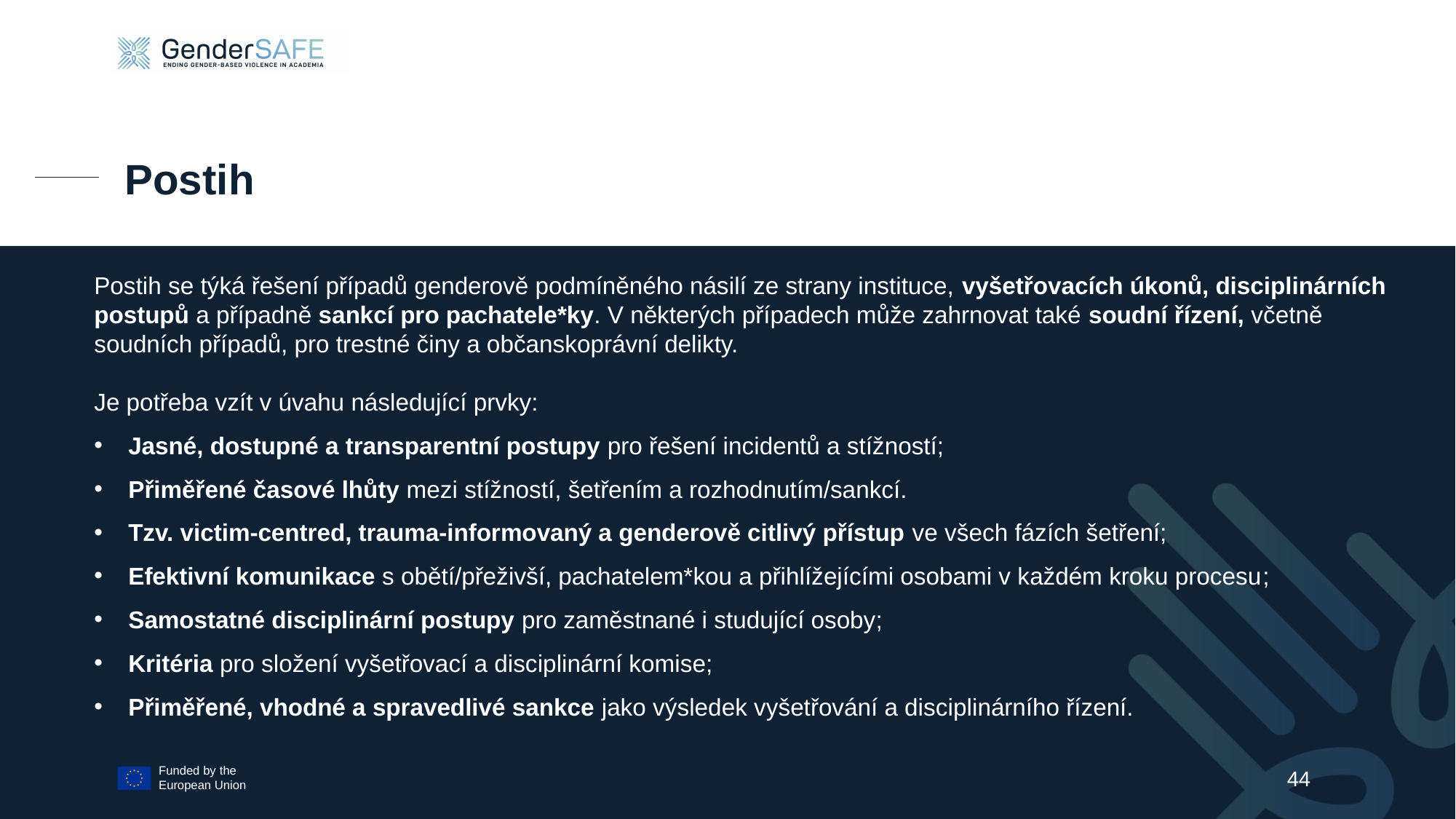

# Postih
Postih se týká řešení případů genderově podmíněného násilí ze strany instituce, vyšetřovacích úkonů, disciplinárních postupů a případně sankcí pro pachatele*ky. V některých případech může zahrnovat také soudní řízení, včetně soudních případů, pro trestné činy a občanskoprávní delikty.

Je potřeba vzít v úvahu následující prvky:
Jasné, dostupné a transparentní postupy pro řešení incidentů a stížností;
Přiměřené časové lhůty mezi stížností, šetřením a rozhodnutím/sankcí.
Tzv. victim-centred, trauma-informovaný a genderově citlivý přístup ve všech fázích šetření;
Efektivní komunikace s obětí/přeživší, pachatelem*kou a přihlížejícími osobami v každém kroku procesu;
Samostatné disciplinární postupy pro zaměstnané i studující osoby;
Kritéria pro složení vyšetřovací a disciplinární komise;
Přiměřené, vhodné a spravedlivé sankce jako výsledek vyšetřování a disciplinárního řízení.